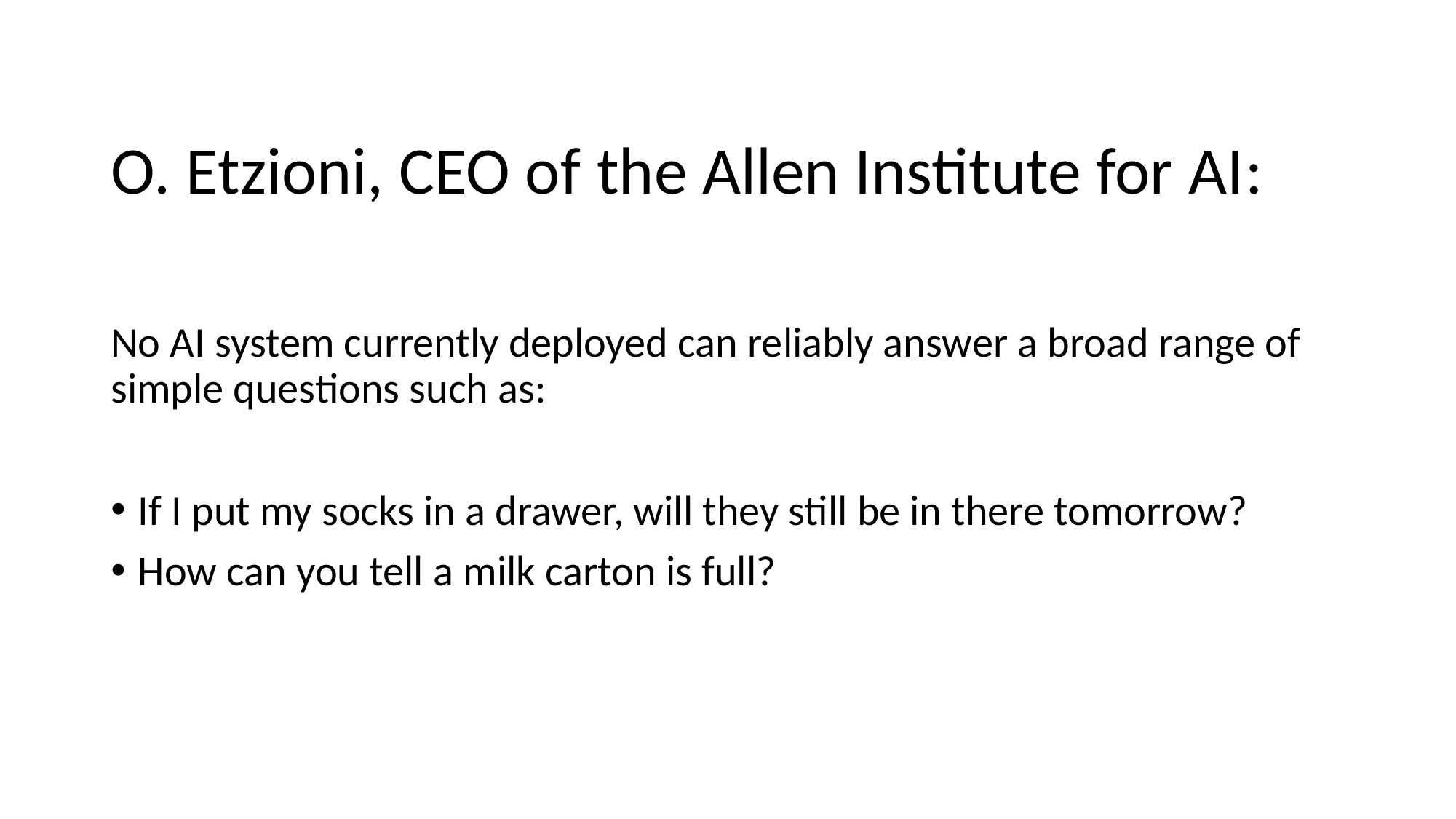

# O. Etzioni, CEO of the Allen Institute for AI:
No AI system currently deployed can reliably answer a broad range of simple questions such as:

If I put my socks in a drawer, will they still be in there tomorrow?
How can you tell a milk carton is full?